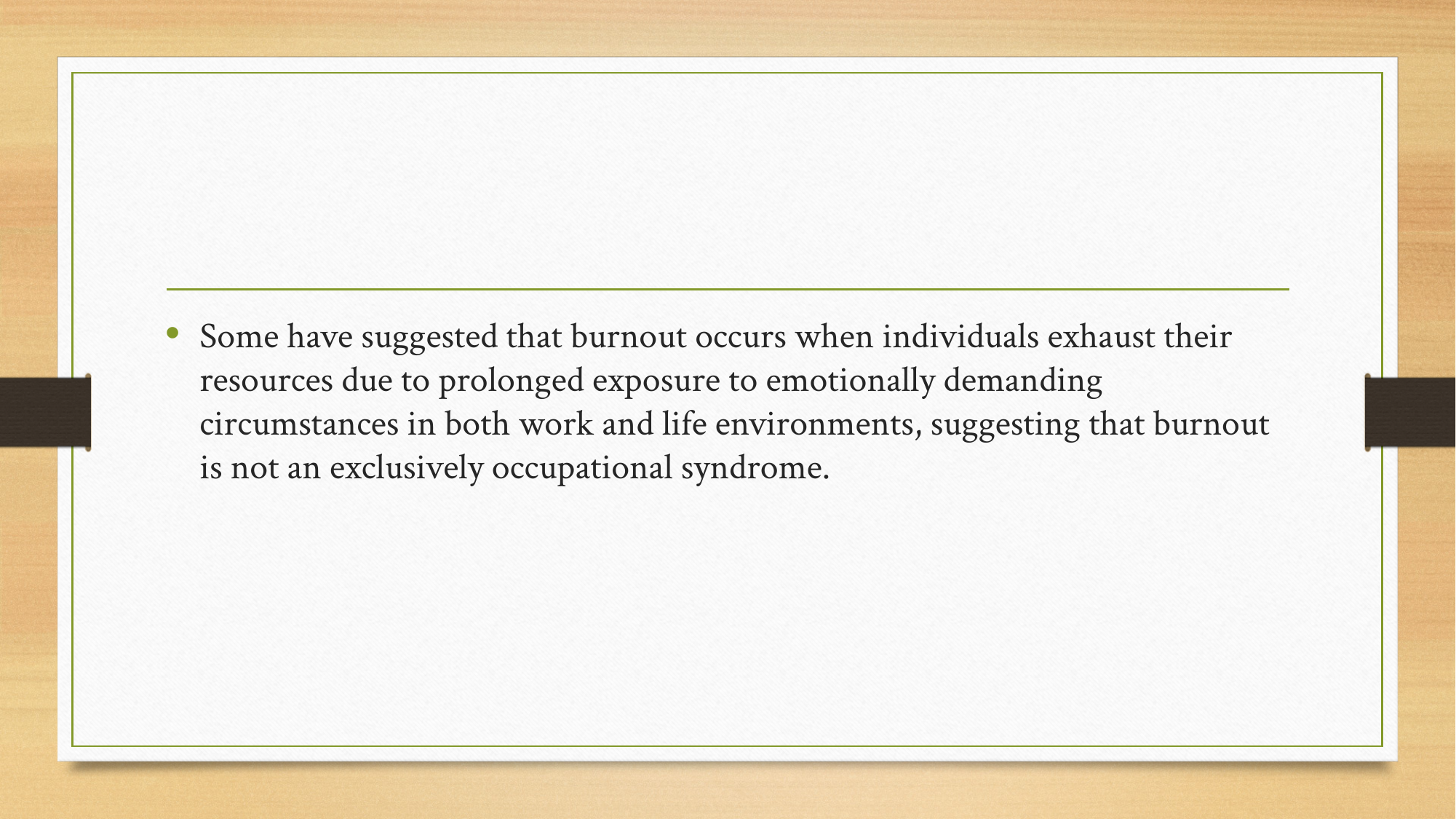

#
Some have suggested that burnout occurs when individuals exhaust their resources due to prolonged exposure to emotionally demanding circumstances in both work and life environments, suggesting that burnout is not an exclusively occupational syndrome.